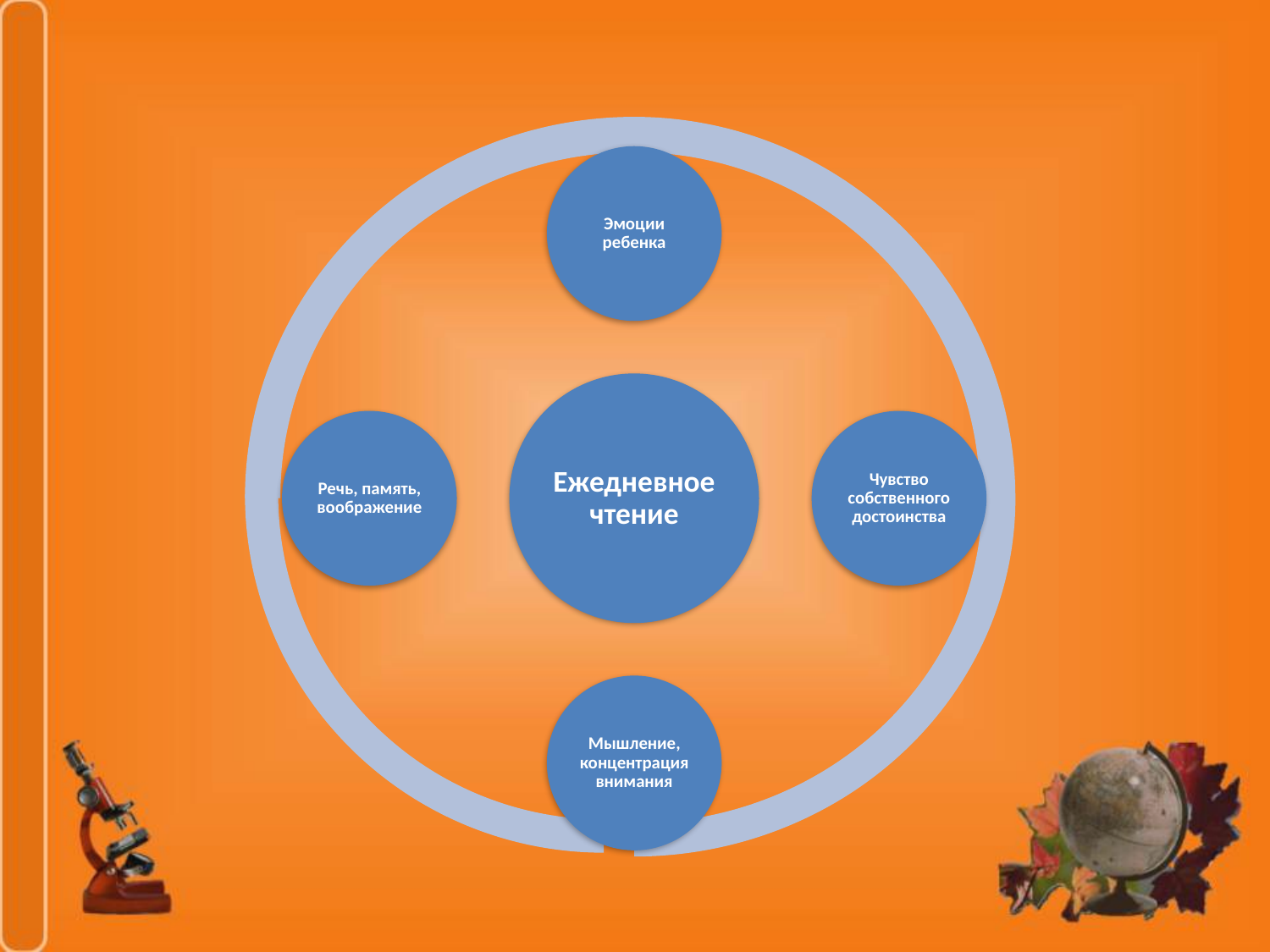

#
Ежедневное чтение
Эмоции ребенка
Чувство собственного достоинства
Мышление, концентрация внимания
Речь, память, воображение